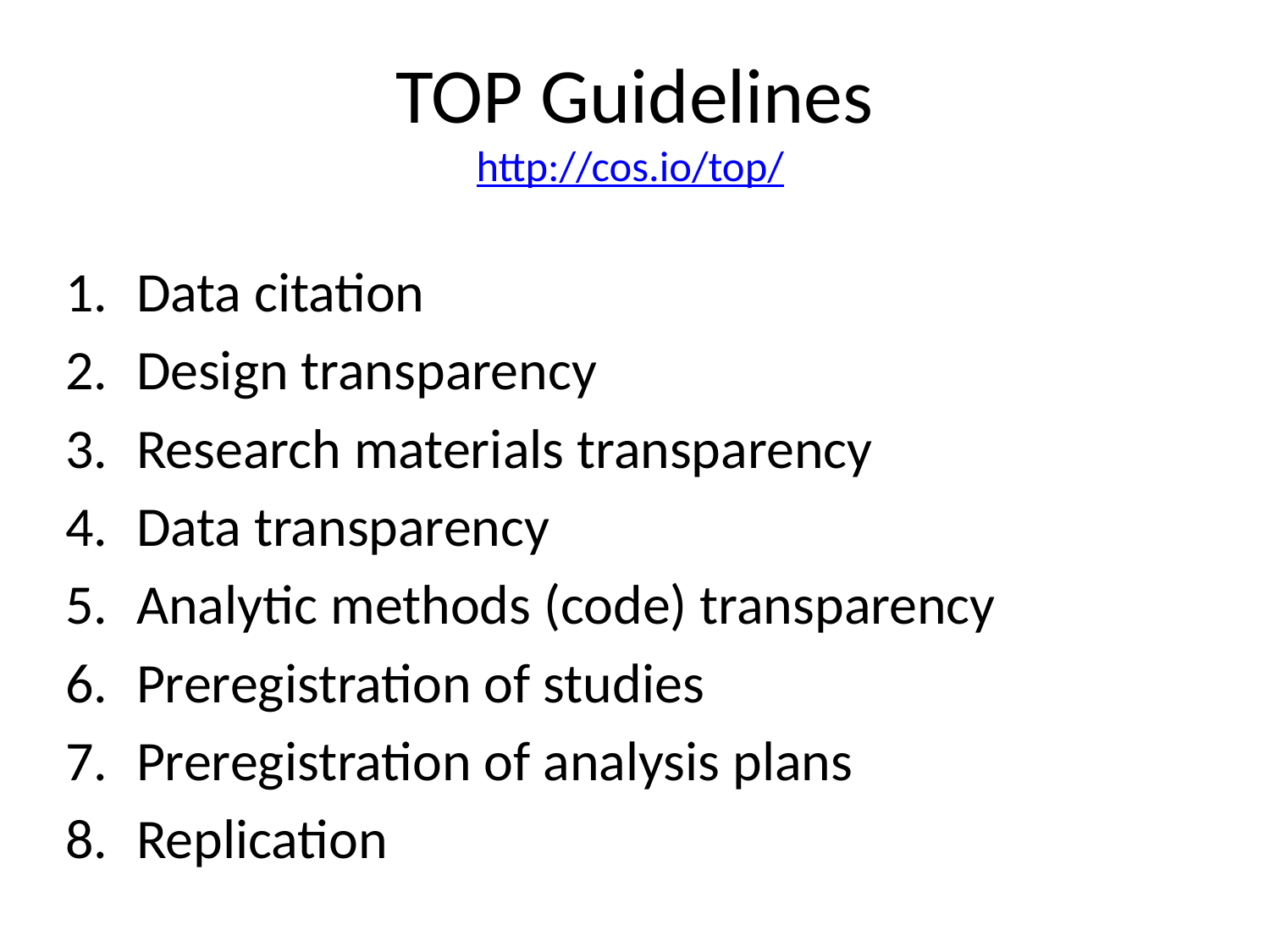

# TOP Guidelines http://cos.io/top/
Data citation
Design transparency
Research materials transparency
Data transparency
Analytic methods (code) transparency
Preregistration of studies
Preregistration of analysis plans
Replication